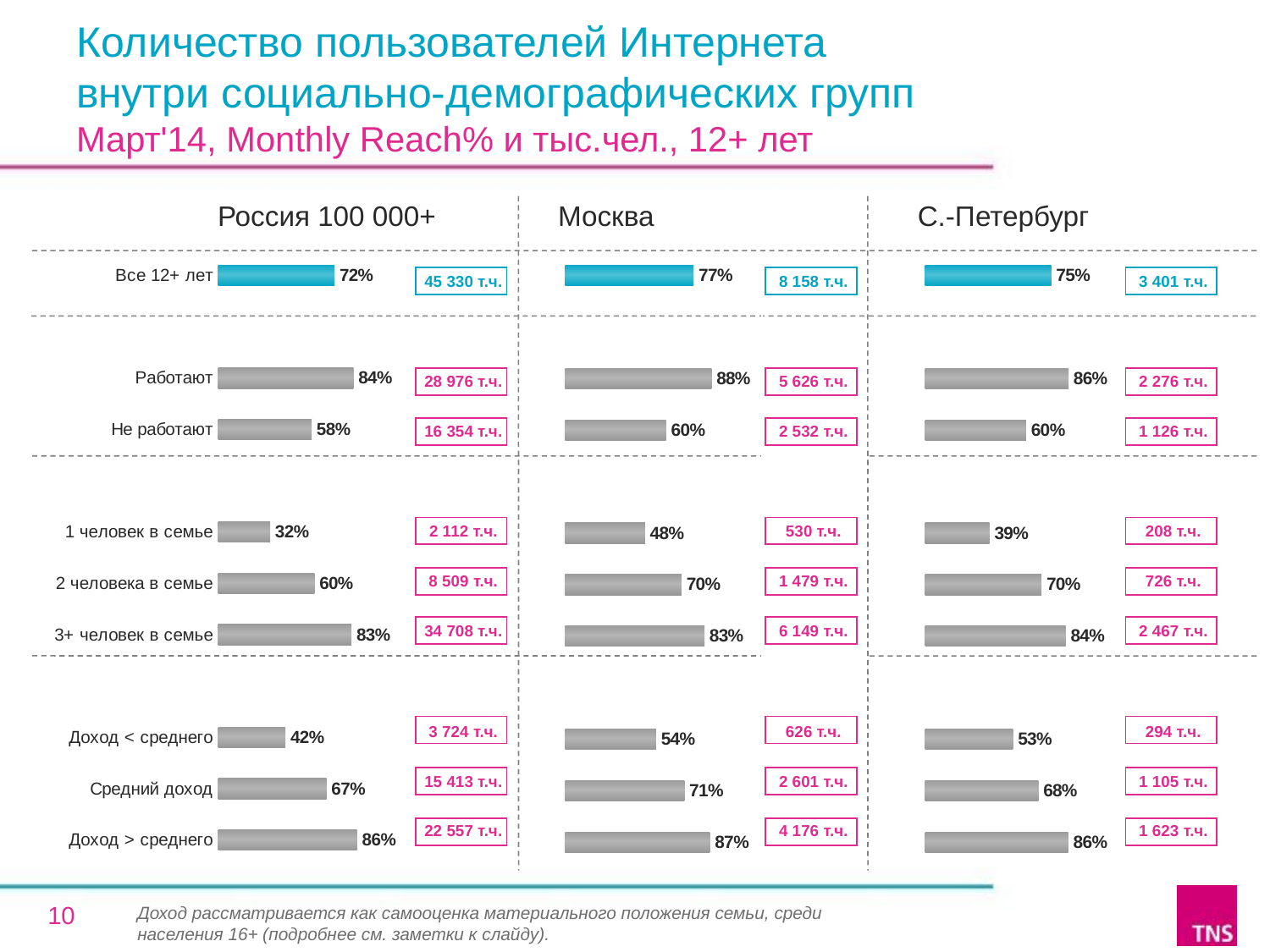

# Количество пользователей Интернета внутри социально-демографических групп Март'14, Monthly Reach% и тыс.чел., 12+ лет
Россия 100 000+
Москва
С.-Петербург

### Chart

| Category | % |
|---|---|
| Все 12+ лет | 72.1 |
|  | None |
| Работают | 83.7 |
| Не работают | 57.9 |
|  | None |
| 1 человек в семье | 32.2 |
| 2 человека в семье | 59.6 |
| 3+ человек в семье | 82.6 |
|  | None |
| Доход < среднего | 41.7 |
| Средний доход | 67.1 |
| Доход > среднего | 86.0 |

### Chart

| Category | % |
|---|---|
| Все 12+ лет | 76.8 |
|  | None |
| Работают | 87.5 |
| Не работают | 60.4 |
|  | None |
| 1 человек в семье | 47.8 |
| 2 человека в семье | 69.6 |
| 3+ человек в семье | 83.3 |
|  | None |
| Доход < среднего | 54.4 |
| Средний доход | 71.3 |
| Доход > среднего | 86.5 |

### Chart

| Category | % |
|---|---|
| Все 12+ лет | 75.3 |
|  | None |
| Работают | 85.7 |
| Не работают | 60.4 |
|  | None |
| 1 человек в семье | 38.5 |
| 2 человека в семье | 69.6 |
| 3+ человек в семье | 84.0 |
|  | None |
| Доход < среднего | 52.5 |
| Средний доход | 67.7 |
| Доход > среднего | 85.5 |
| 8 158 т.ч. |
| --- |
|  |
| 5 626 т.ч. |
| 2 532 т.ч. |
|  |
| 530 т.ч. |
| 1 479 т.ч. |
| 6 149 т.ч. |
|  |
| 626 т.ч. |
| 2 601 т.ч. |
| 4 176 т.ч. |
| 3 401 т.ч. |
| --- |
|  |
| 2 276 т.ч. |
| 1 126 т.ч. |
|  |
| 208 т.ч. |
| 726 т.ч. |
| 2 467 т.ч. |
|  |
| 294 т.ч. |
| 1 105 т.ч. |
| 1 623 т.ч. |
| 45 330 т.ч. |
| --- |
|  |
| 28 976 т.ч. |
| 16 354 т.ч. |
|  |
| 2 112 т.ч. |
| 8 509 т.ч. |
| 34 708 т.ч. |
|  |
| 3 724 т.ч. |
| 15 413 т.ч. |
| 22 557 т.ч. |

10
Доход рассматривается как самооценка материального положения семьи, среди населения 16+ (подробнее см. заметки к слайду).